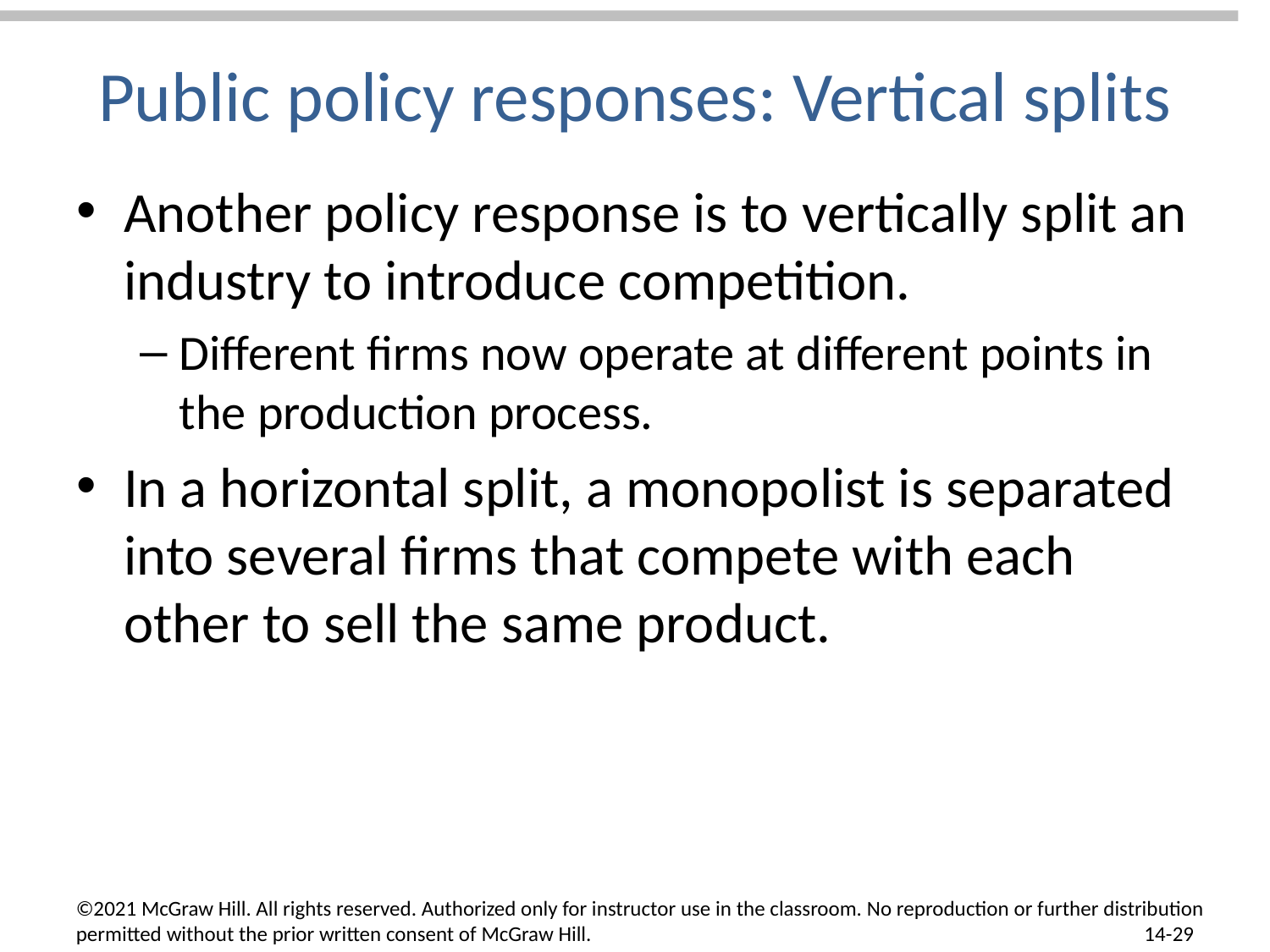

# Public policy responses: Vertical splits
Another policy response is to vertically split an industry to introduce competition.
Different firms now operate at different points in the production process.
In a horizontal split, a monopolist is separated into several firms that compete with each other to sell the same product.